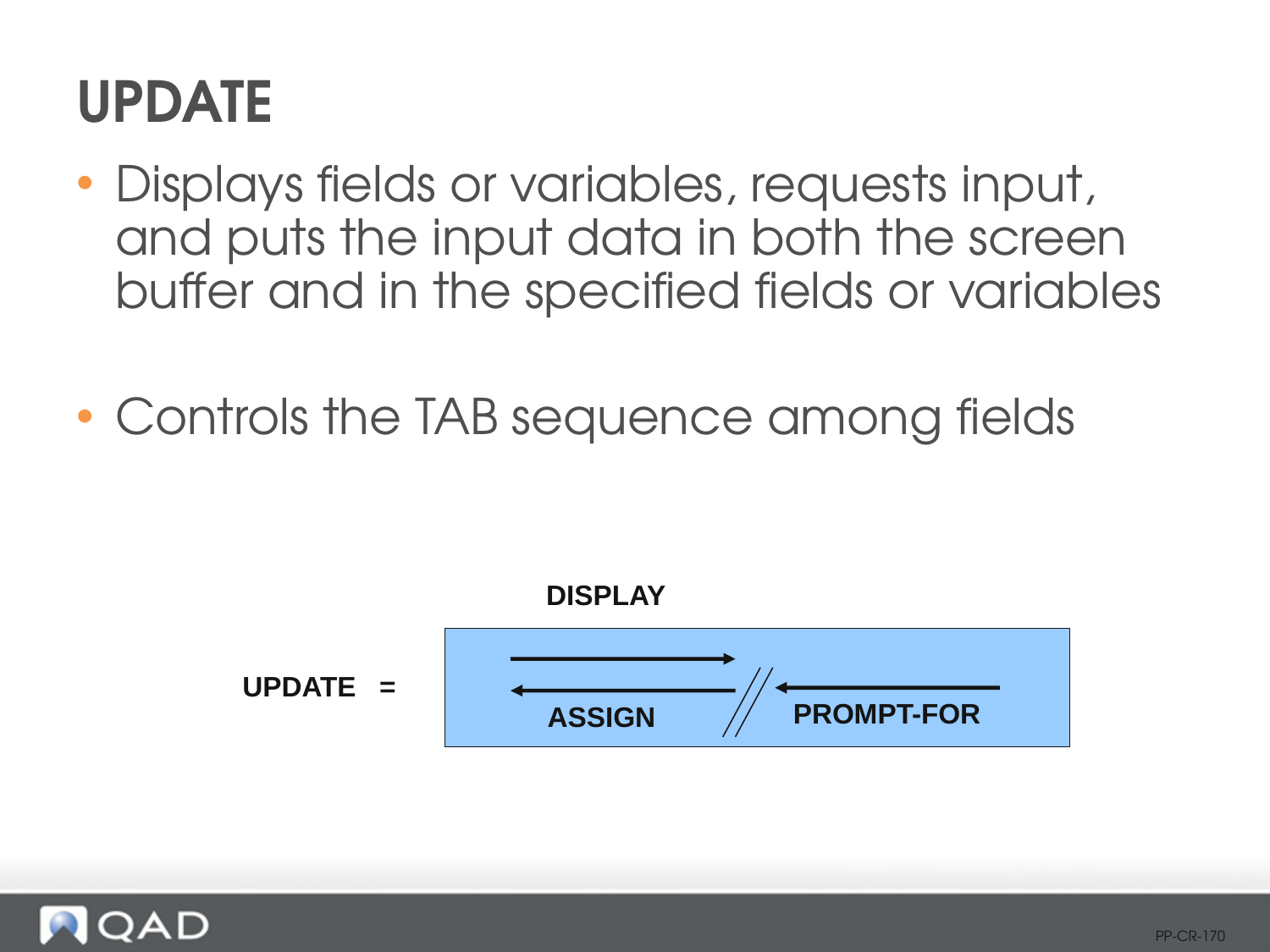

# UPDATE
Displays fields or variables, requests input, and puts the input data in both the screen buffer and in the specified fields or variables

Controls the TAB sequence among fields

DISPLAY

PROMPT-FOR

ASSIGN

UPDATE   =
PP-CR-170